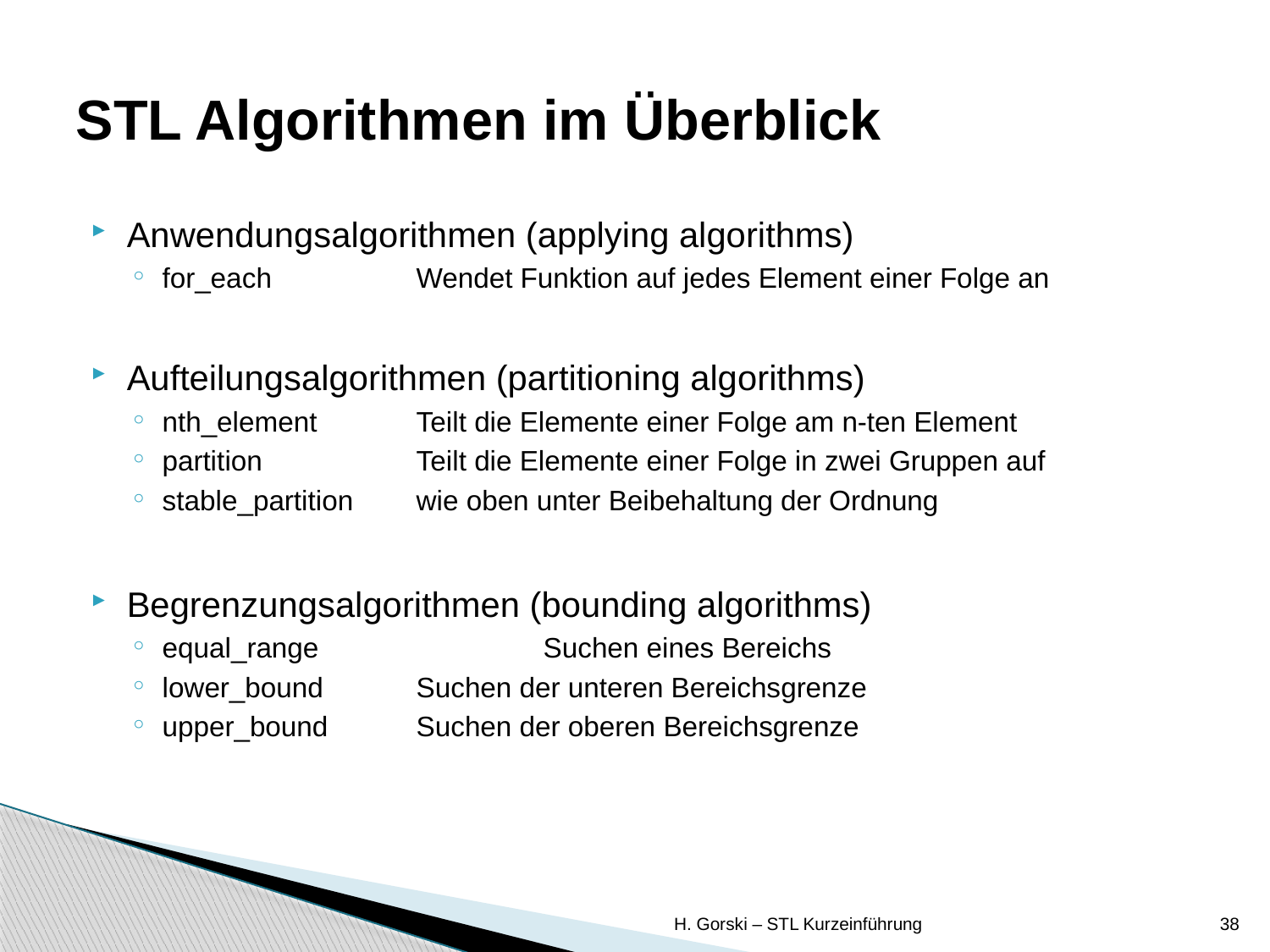

# STL Algorithmen im Überblick
Anwendungsalgorithmen (applying algorithms)
for_each 		Wendet Funktion auf jedes Element einer Folge an

Aufteilungsalgorithmen (partitioning algorithms)
nth_element	Teilt die Elemente einer Folge am n-ten Element
partition		Teilt die Elemente einer Folge in zwei Gruppen auf
stable_partition	wie oben unter Beibehaltung der Ordnung

Begrenzungsalgorithmen (bounding algorithms)
equal_range		Suchen eines Bereichs
lower_bound	Suchen der unteren Bereichsgrenze
upper_bound	Suchen der oberen Bereichsgrenze
H. Gorski – STL Kurzeinführung
38